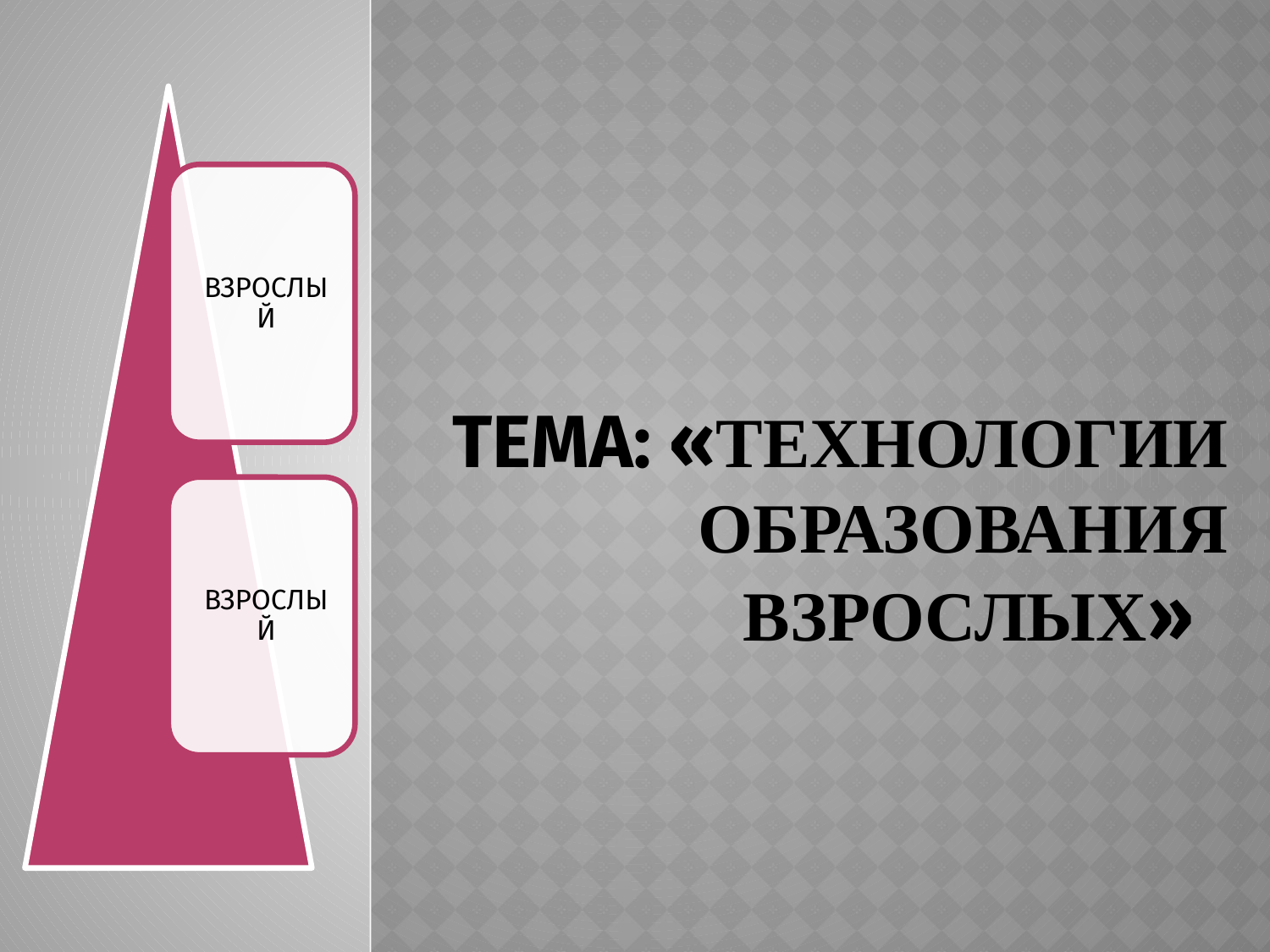

# ТЕМА: «технологии образования взрослых»
ВЗРОСЛЫЙ
ВЗРОСЛЫЙ